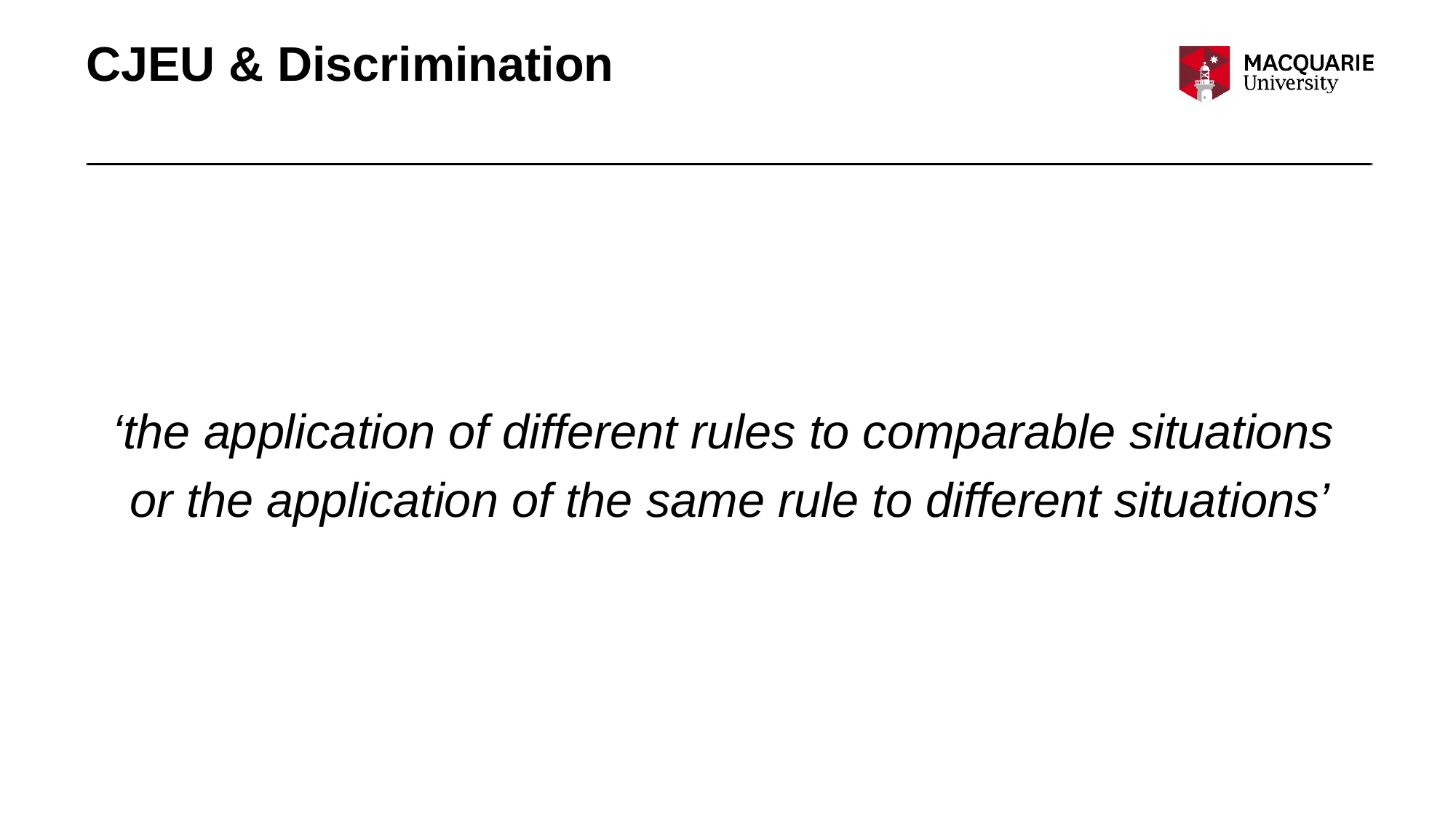

# CJEU & Discrimination
‘the application of different rules to comparable situations
or the application of the same rule to different situations’